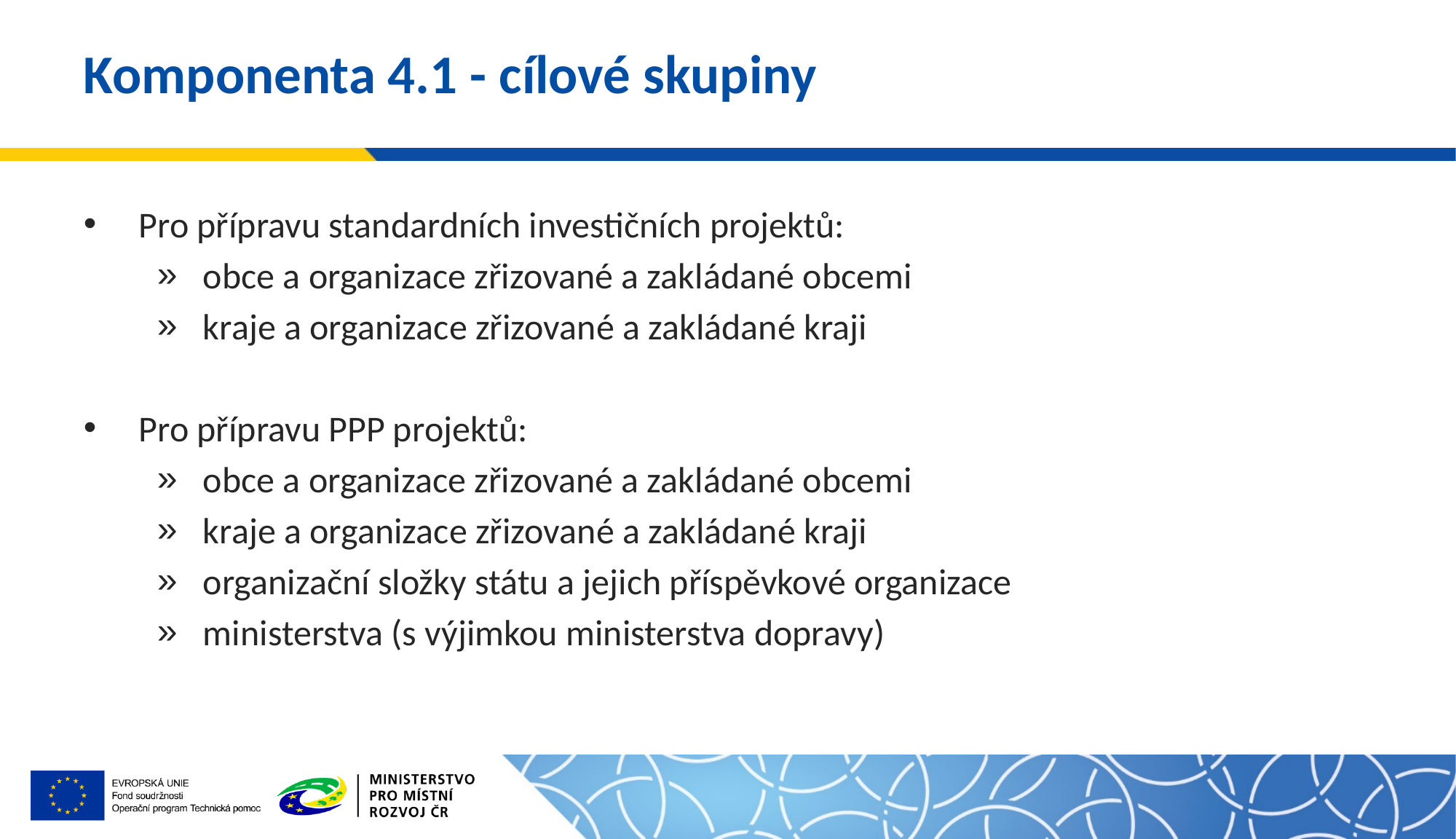

# Komponenta 4.1 - cílové skupiny
Pro přípravu standardních investičních projektů:
obce a organizace zřizované a zakládané obcemi
kraje a organizace zřizované a zakládané kraji

Pro přípravu PPP projektů:
obce a organizace zřizované a zakládané obcemi
kraje a organizace zřizované a zakládané kraji
organizační složky státu a jejich příspěvkové organizace
ministerstva (s výjimkou ministerstva dopravy)